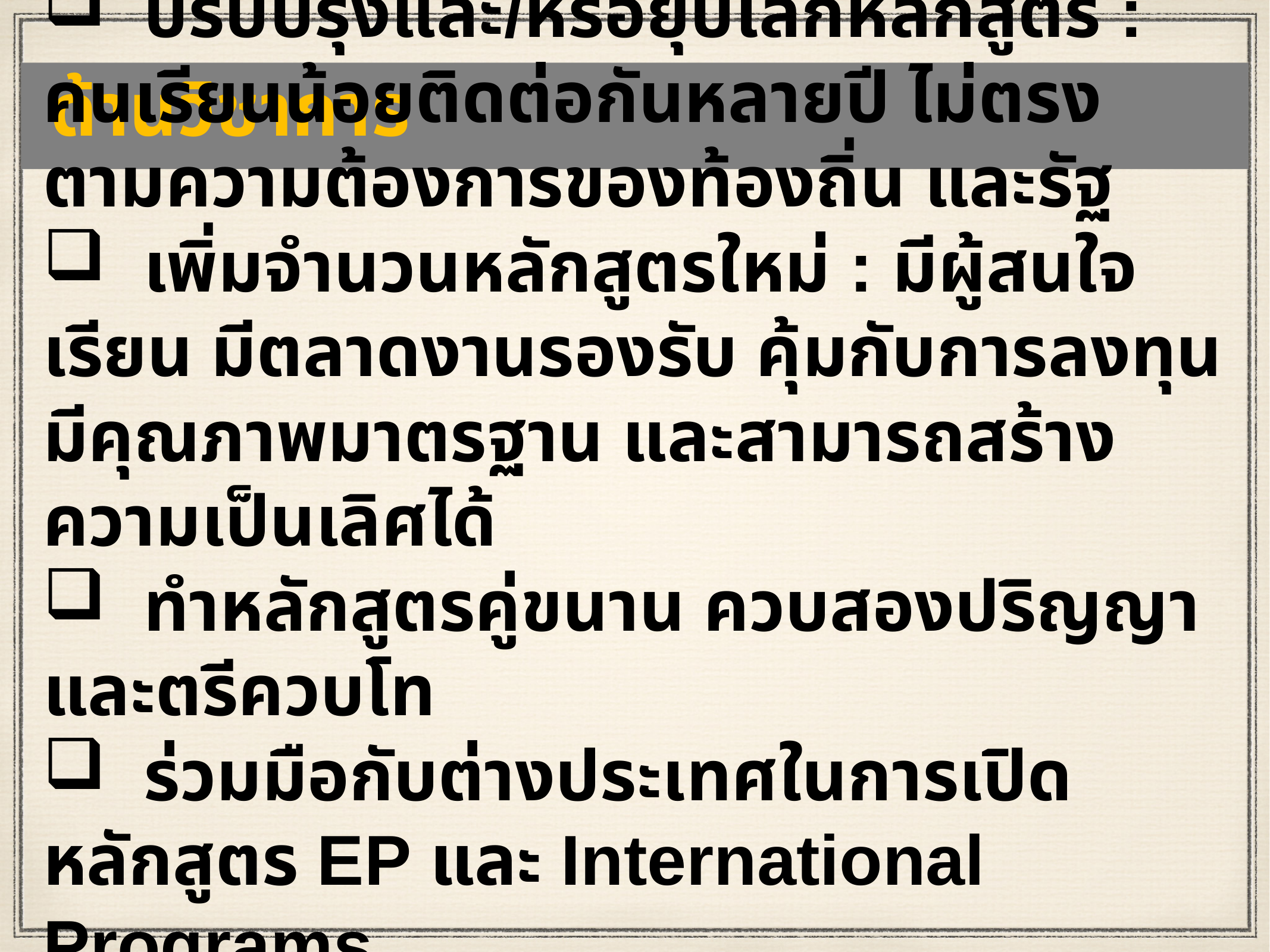

ด้านวิชาการ
  ปรับปรุงและ/หรือยุบเลิกหลักสูตร : คนเรียนน้อยติดต่อกันหลายปี ไม่ตรงตามความต้องการของท้องถิ่น และรัฐ
  เพิ่มจำนวนหลักสูตรใหม่ : มีผู้สนใจเรียน มีตลาดงานรองรับ คุ้มกับการลงทุน มีคุณภาพมาตรฐาน และสามารถสร้างความเป็นเลิศได้
  ทำหลักสูตรคู่ขนาน ควบสองปริญญา และตรีควบโท
  ร่วมมือกับต่างประเทศในการเปิดหลักสูตร EP และ International Programs
  ปรับปรุงหลักสูตร GE และการบริหารจัดการ